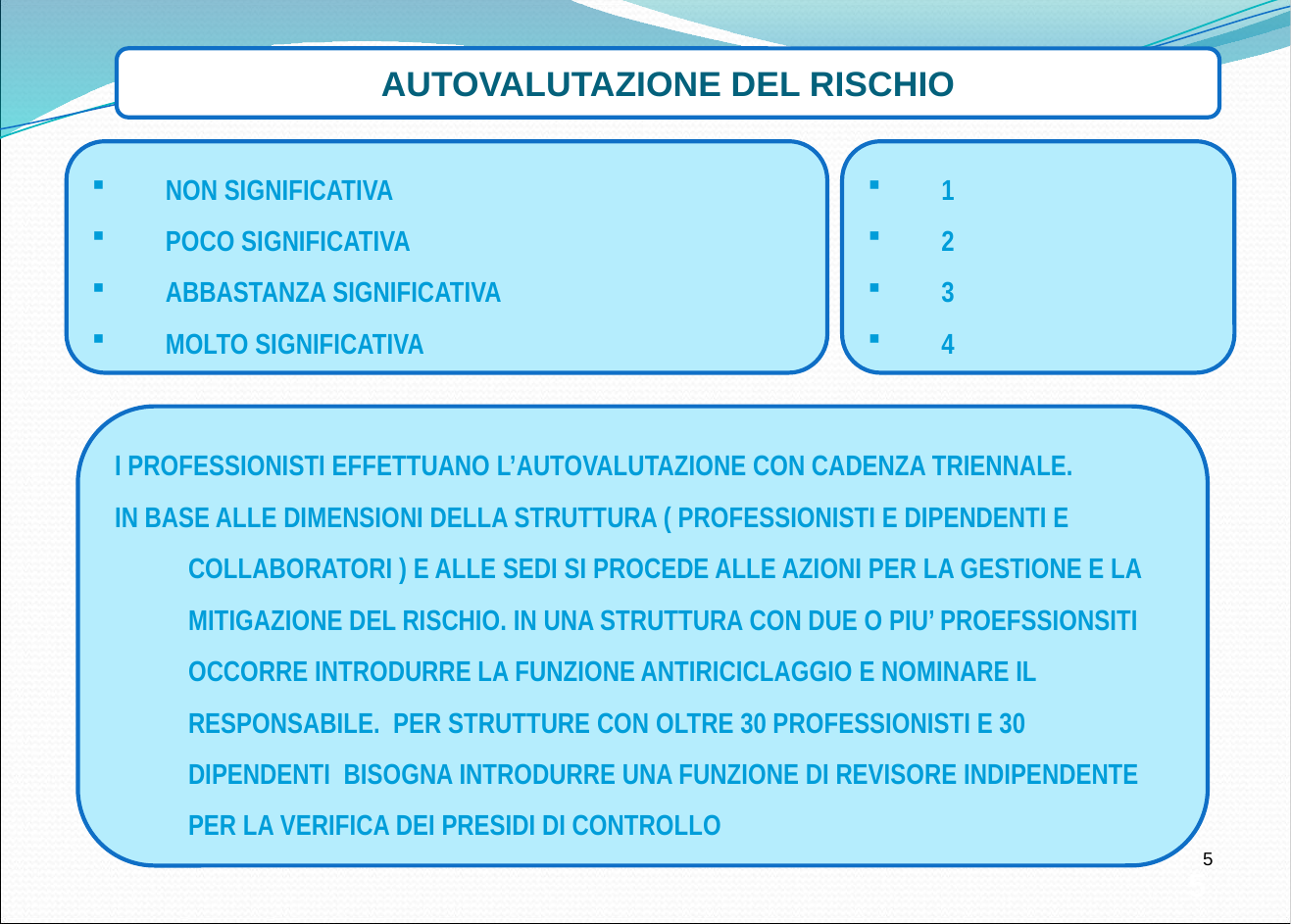

AUTOVALUTAZIONE DEL RISCHIO
NON SIGNIFICATIVA
POCO SIGNIFICATIVA
ABBASTANZA SIGNIFICATIVA
MOLTO SIGNIFICATIVA
1
2
3
4
I PROFESSIONISTI EFFETTUANO L’AUTOVALUTAZIONE CON CADENZA TRIENNALE.
IN BASE ALLE DIMENSIONI DELLA STRUTTURA ( PROFESSIONISTI E DIPENDENTI E COLLABORATORI ) E ALLE SEDI SI PROCEDE ALLE AZIONI PER LA GESTIONE E LA MITIGAZIONE DEL RISCHIO. IN UNA STRUTTURA CON DUE O PIU’ PROEFSSIONSITI OCCORRE INTRODURRE LA FUNZIONE ANTIRICICLAGGIO E NOMINARE IL RESPONSABILE.  PER STRUTTURE CON OLTRE 30 PROFESSIONISTI E 30 DIPENDENTI  BISOGNA INTRODURRE UNA FUNZIONE DI REVISORE INDIPENDENTE PER LA VERIFICA DEI PRESIDI DI CONTROLLO
5
5